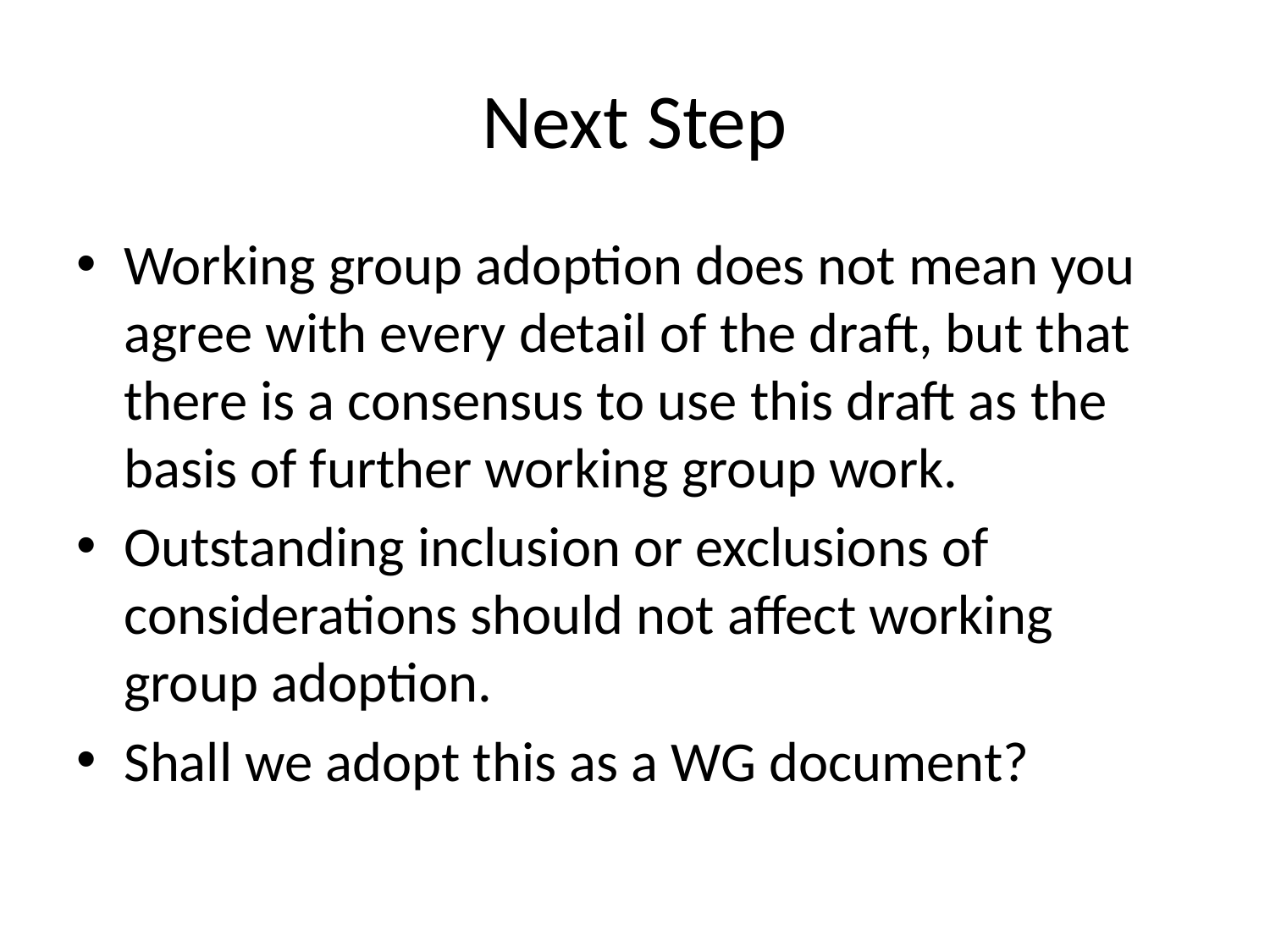

# Next Step
Working group adoption does not mean you agree with every detail of the draft, but that there is a consensus to use this draft as the basis of further working group work.
Outstanding inclusion or exclusions of considerations should not affect working group adoption.
Shall we adopt this as a WG document?